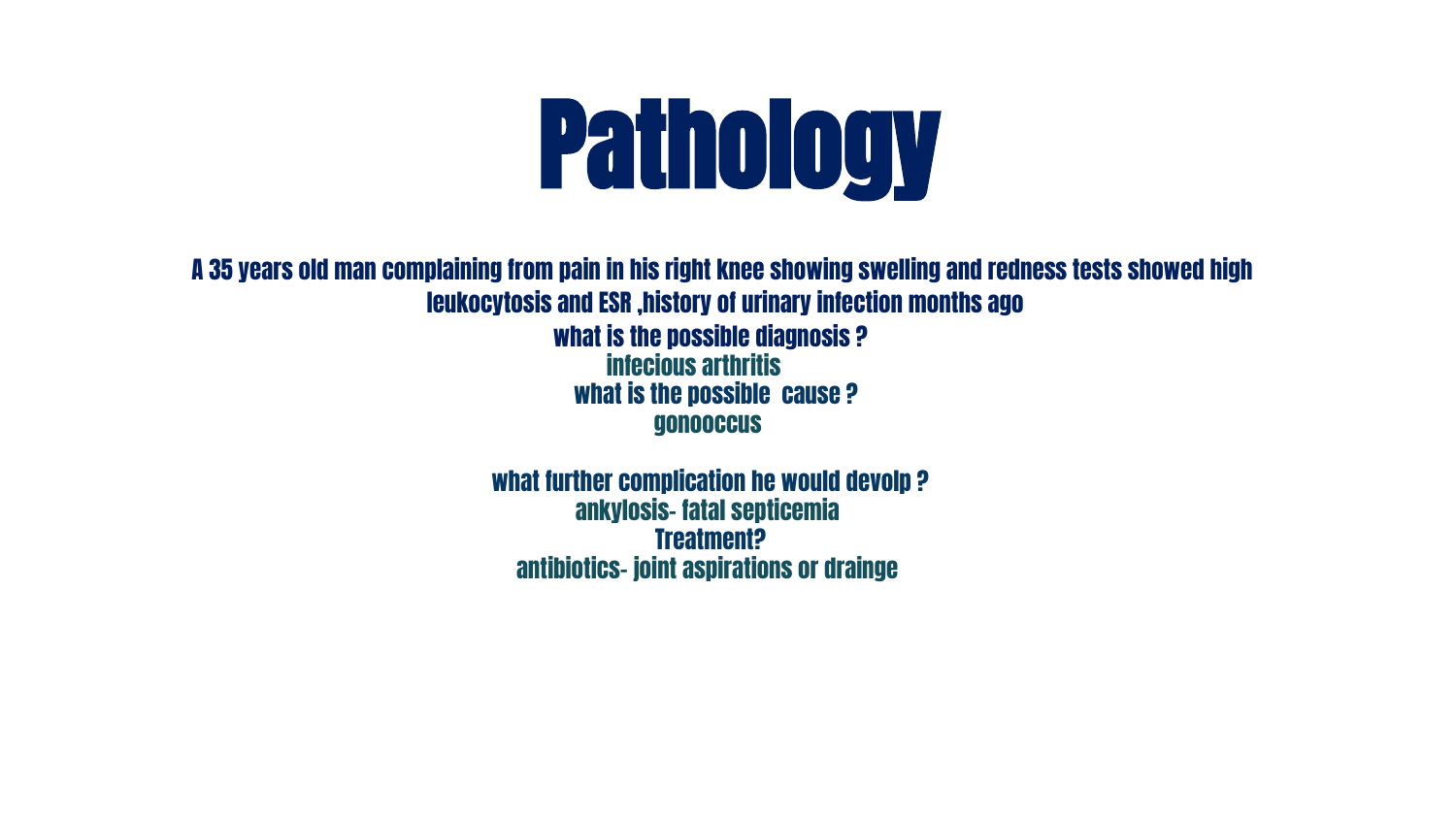

# Pathology

A 35 years old man complaining from pain in his right knee showing swelling and redness tests showed high leukocytosis and ESR ,history of urinary infection months ago
what is the possible diagnosis ?
infecious arthritis
  what is the possible  cause ?
gonooccus

what further complication he would devolp ?
ankylosis- fatal septicemia
 Treatment?
antibiotics- joint aspirations or drainge